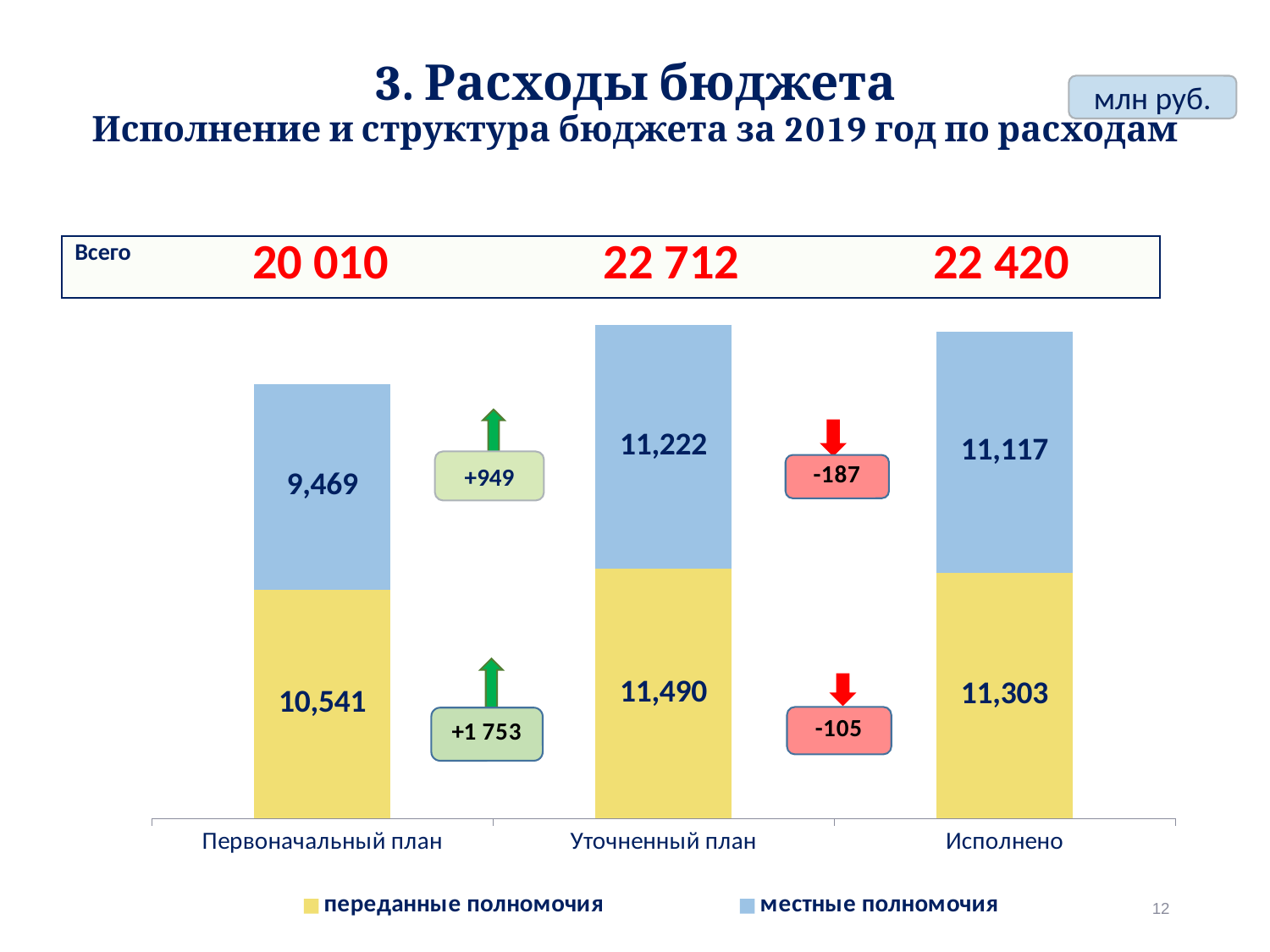

# 3. Расходы бюджета Исполнение и структура бюджета за 2019 год по расходам
млн руб.

### Chart

| Category | переданные полномочия | местные полномочия |
|---|---|---|
| Первоначальный план | 10541.0 | 9469.0 |
| Уточненный план | 11490.0 | 11222.0 |
| Исполнено | 11303.0 | 11117.0 |
| Всего | 20 010 | 22 712 | 22 420 |
| --- | --- | --- | --- |
+949
12